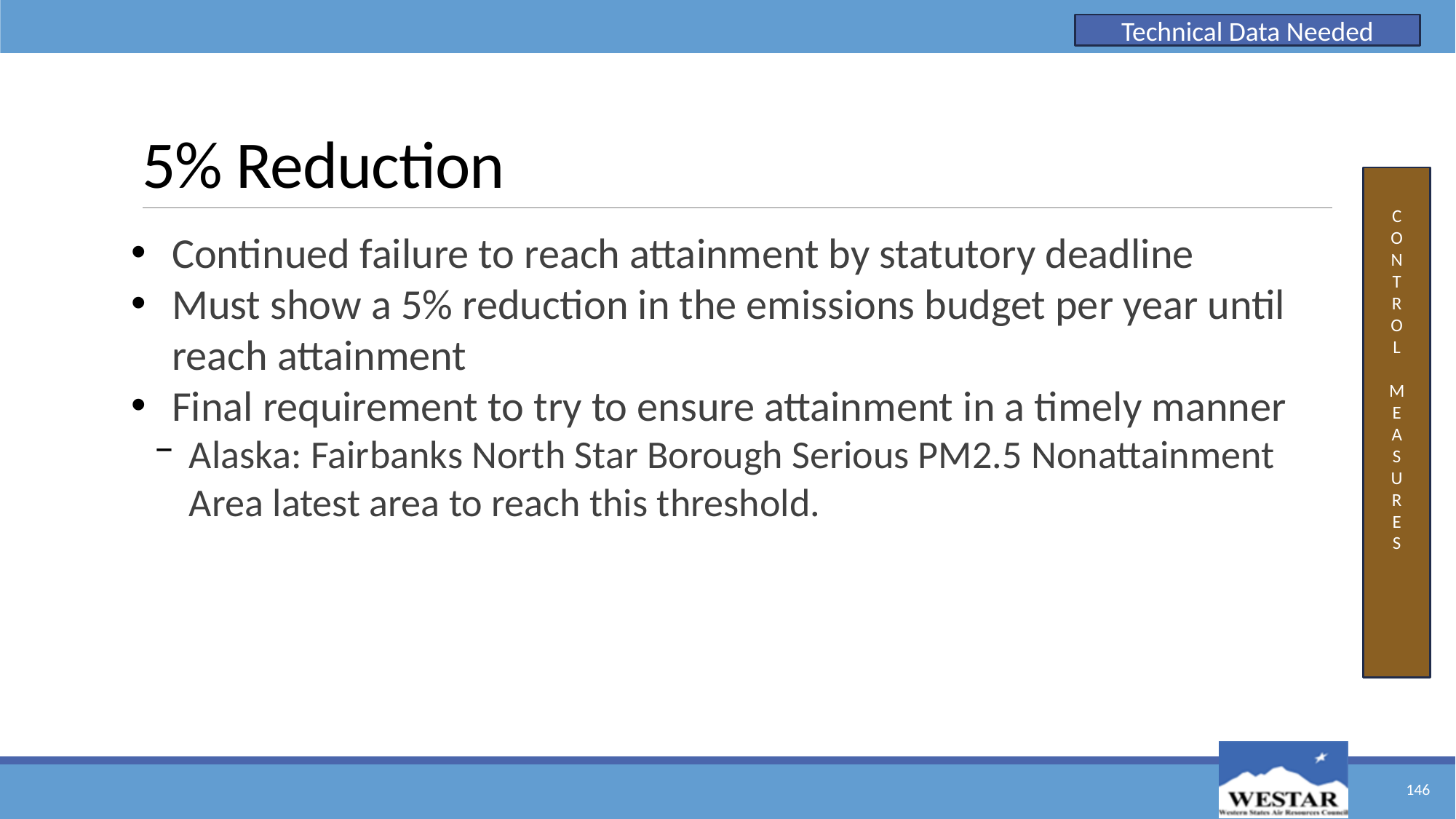

Technical Data Needed
# 5% Reduction
C
O
N
T
R
O
L

M
E
A
S
U
R
E
S

Continued failure to reach attainment by statutory deadline
Must show a 5% reduction in the emissions budget per year until reach attainment
Final requirement to try to ensure attainment in a timely manner
Alaska: Fairbanks North Star Borough Serious PM2.5 Nonattainment Area latest area to reach this threshold.

146